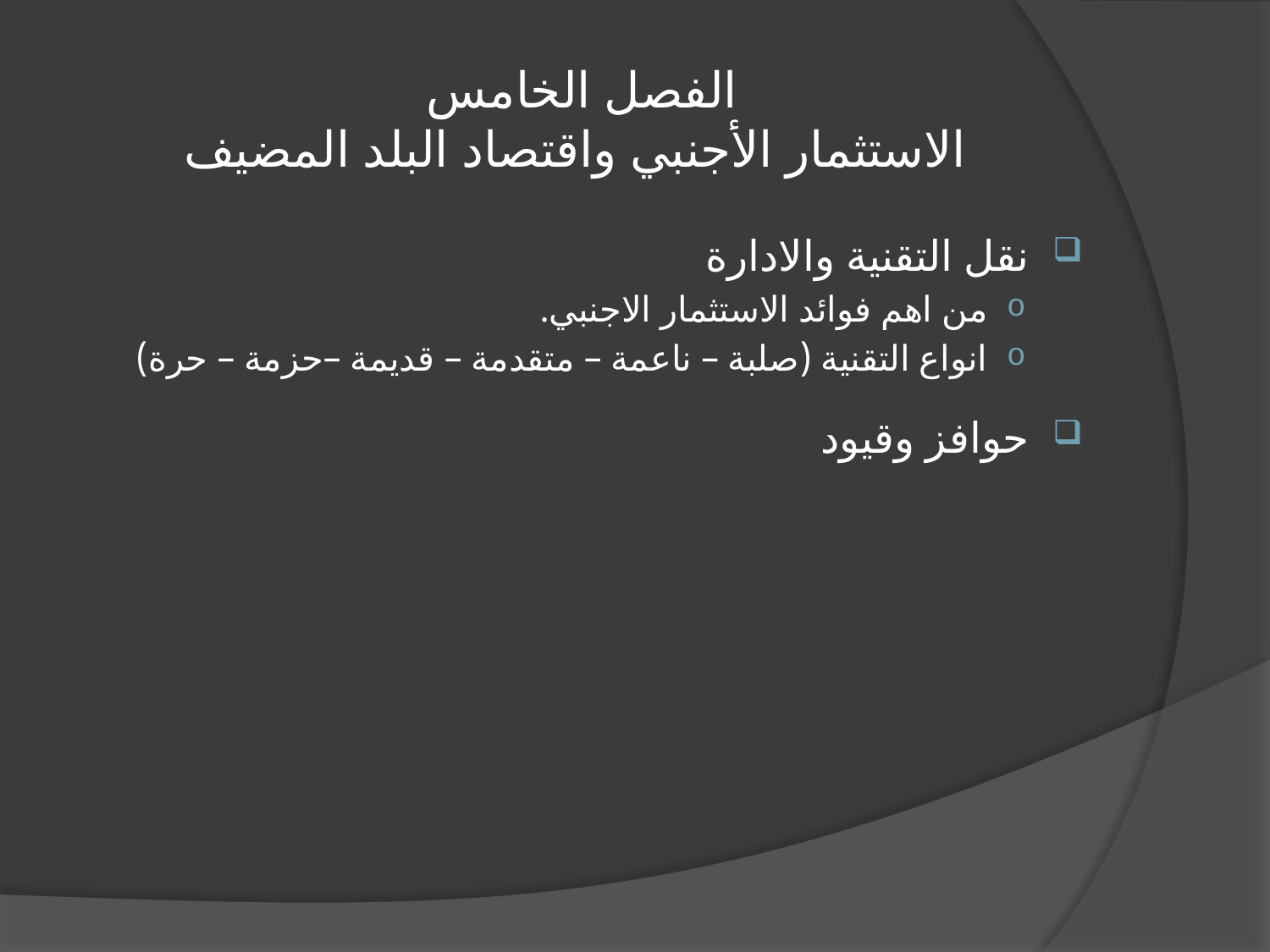

# الفصل الخامس الاستثمار الأجنبي واقتصاد البلد المضيف
نقل التقنية والادارة
من اهم فوائد الاستثمار الاجنبي.
انواع التقنية (صلبة – ناعمة – متقدمة – قديمة –حزمة – حرة)

حوافز وقيود